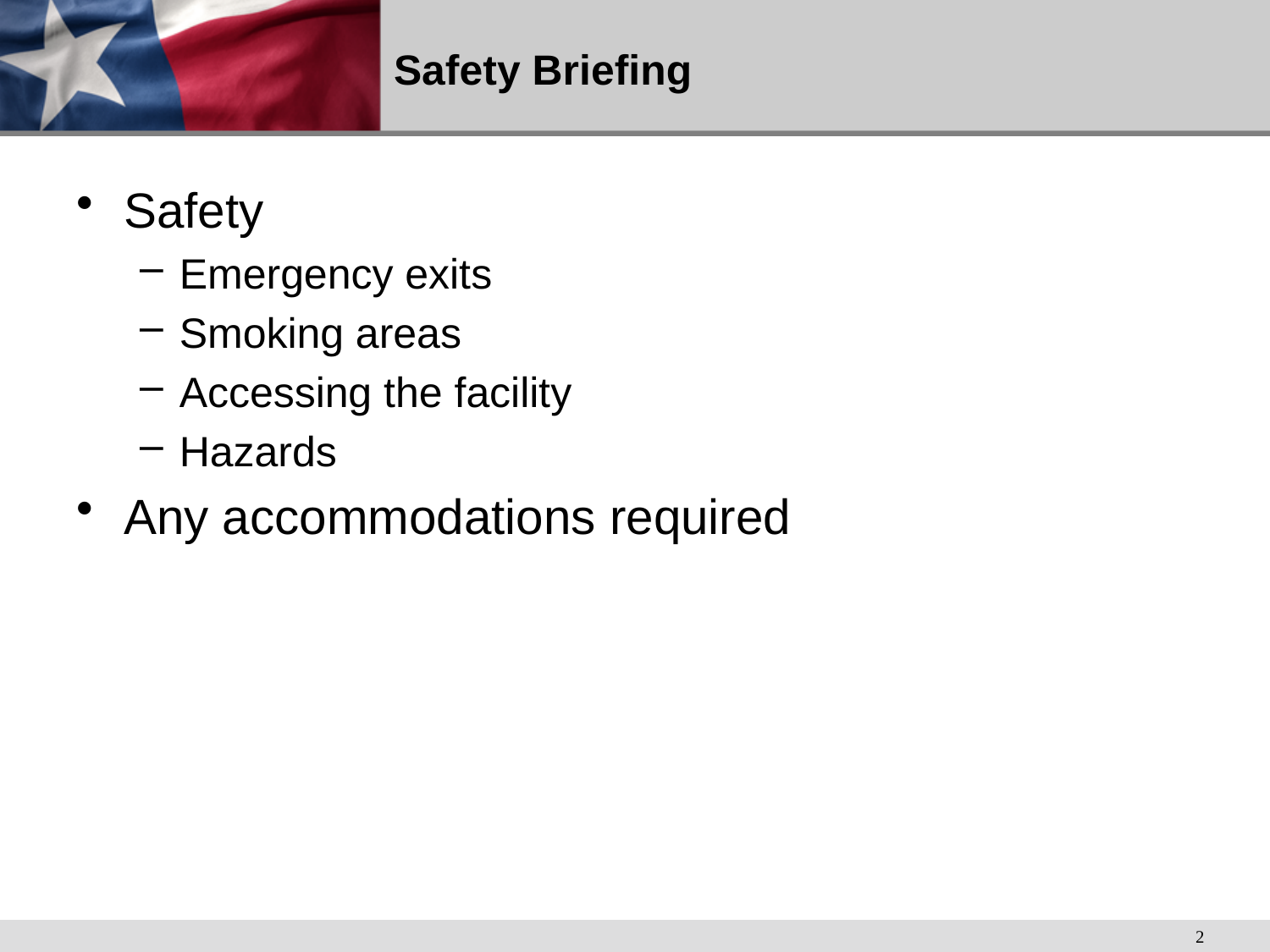

# Safety Briefing
Safety
Emergency exits
Smoking areas
Accessing the facility
Hazards
Any accommodations required
2